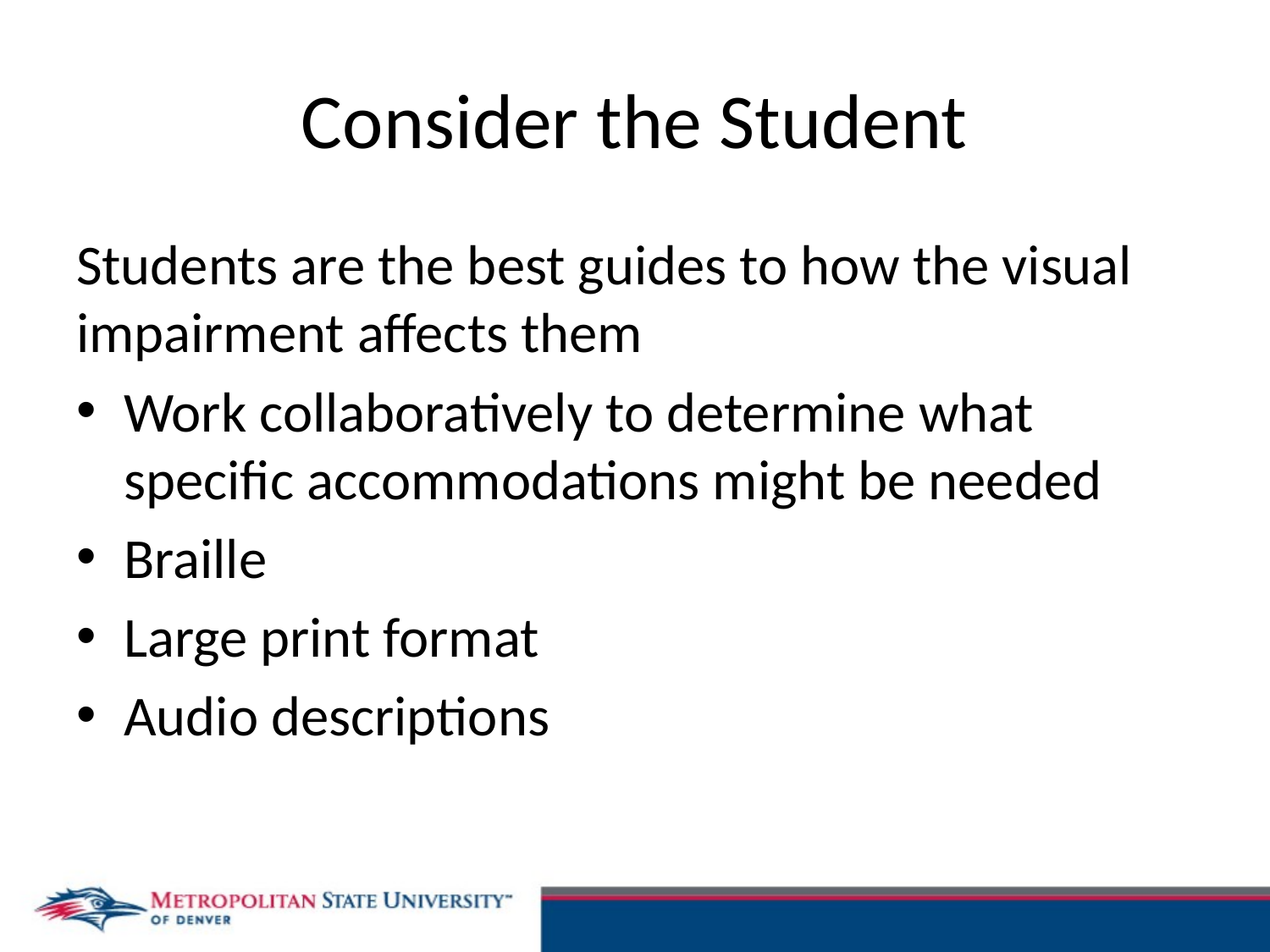

# Consider the Student
Students are the best guides to how the visual impairment affects them
Work collaboratively to determine what specific accommodations might be needed
Braille
Large print format
Audio descriptions